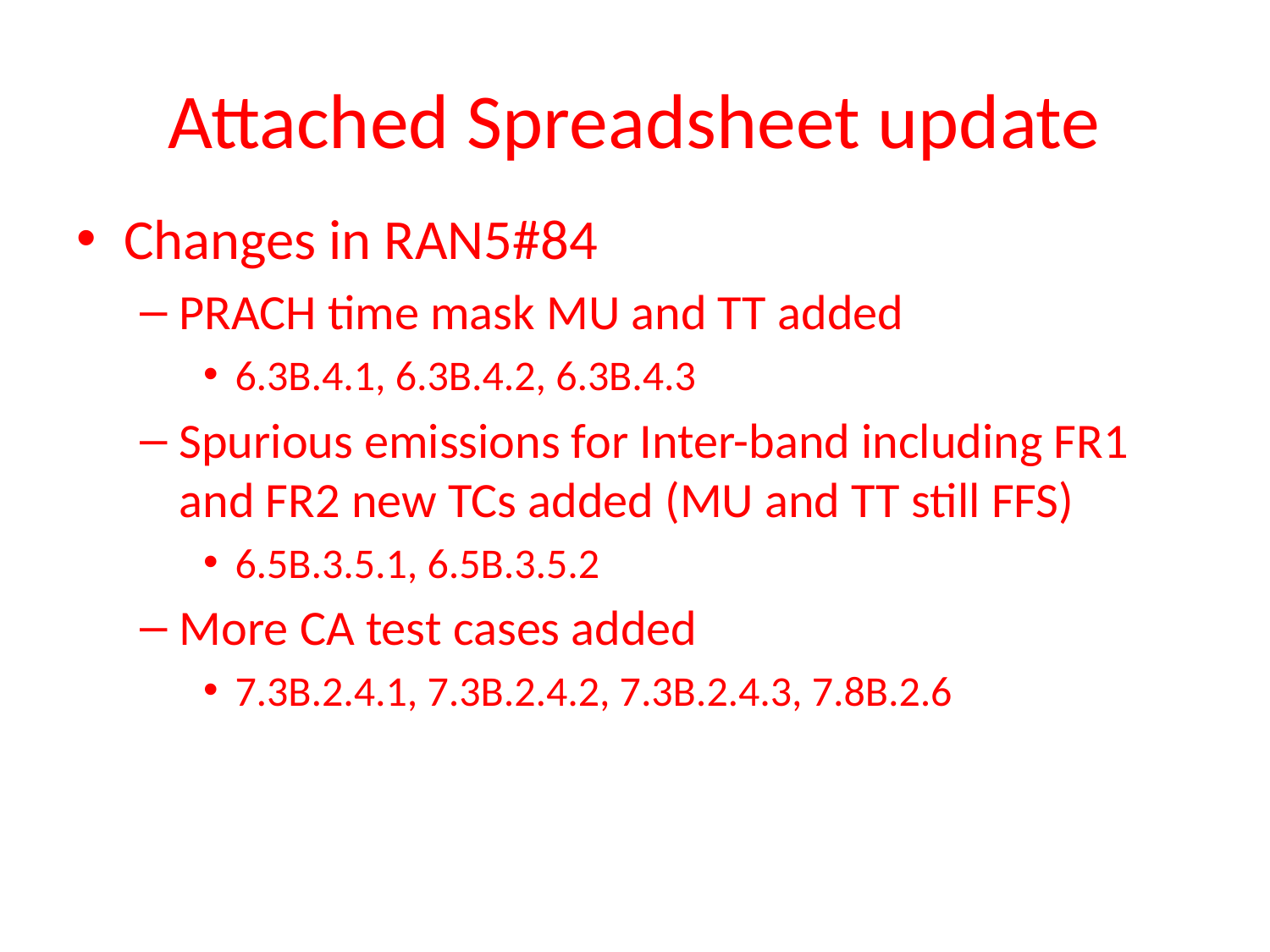

# Attached Spreadsheet update
Changes in RAN5#84
PRACH time mask MU and TT added
6.3B.4.1, 6.3B.4.2, 6.3B.4.3
Spurious emissions for Inter-band including FR1 and FR2 new TCs added (MU and TT still FFS)
6.5B.3.5.1, 6.5B.3.5.2
More CA test cases added
7.3B.2.4.1, 7.3B.2.4.2, 7.3B.2.4.3, 7.8B.2.6